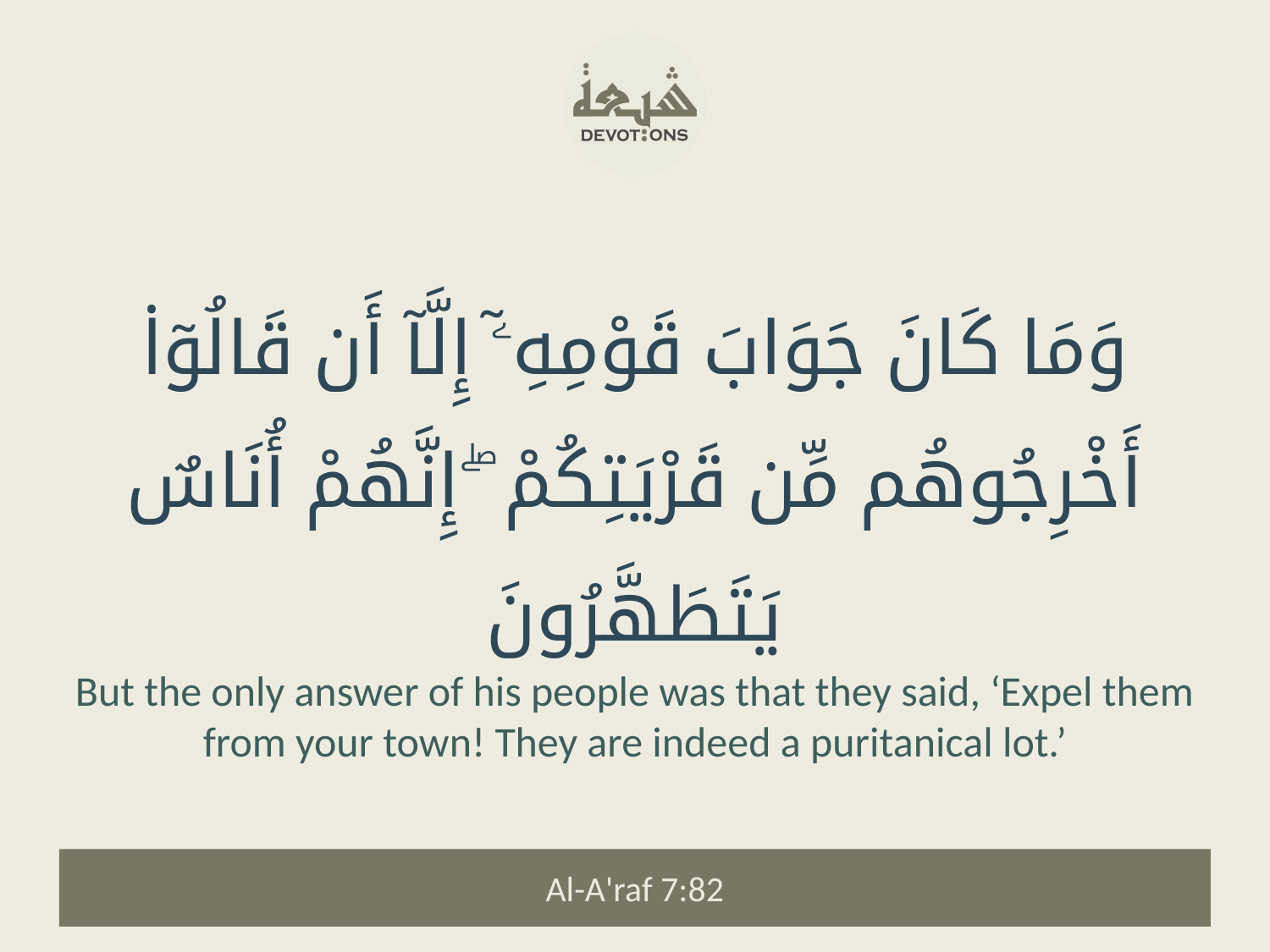

وَمَا كَانَ جَوَابَ قَوْمِهِۦٓ إِلَّآ أَن قَالُوٓا۟ أَخْرِجُوهُم مِّن قَرْيَتِكُمْ ۖ إِنَّهُمْ أُنَاسٌ يَتَطَهَّرُونَ
But the only answer of his people was that they said, ‘Expel them from your town! They are indeed a puritanical lot.’
Al-A'raf 7:82